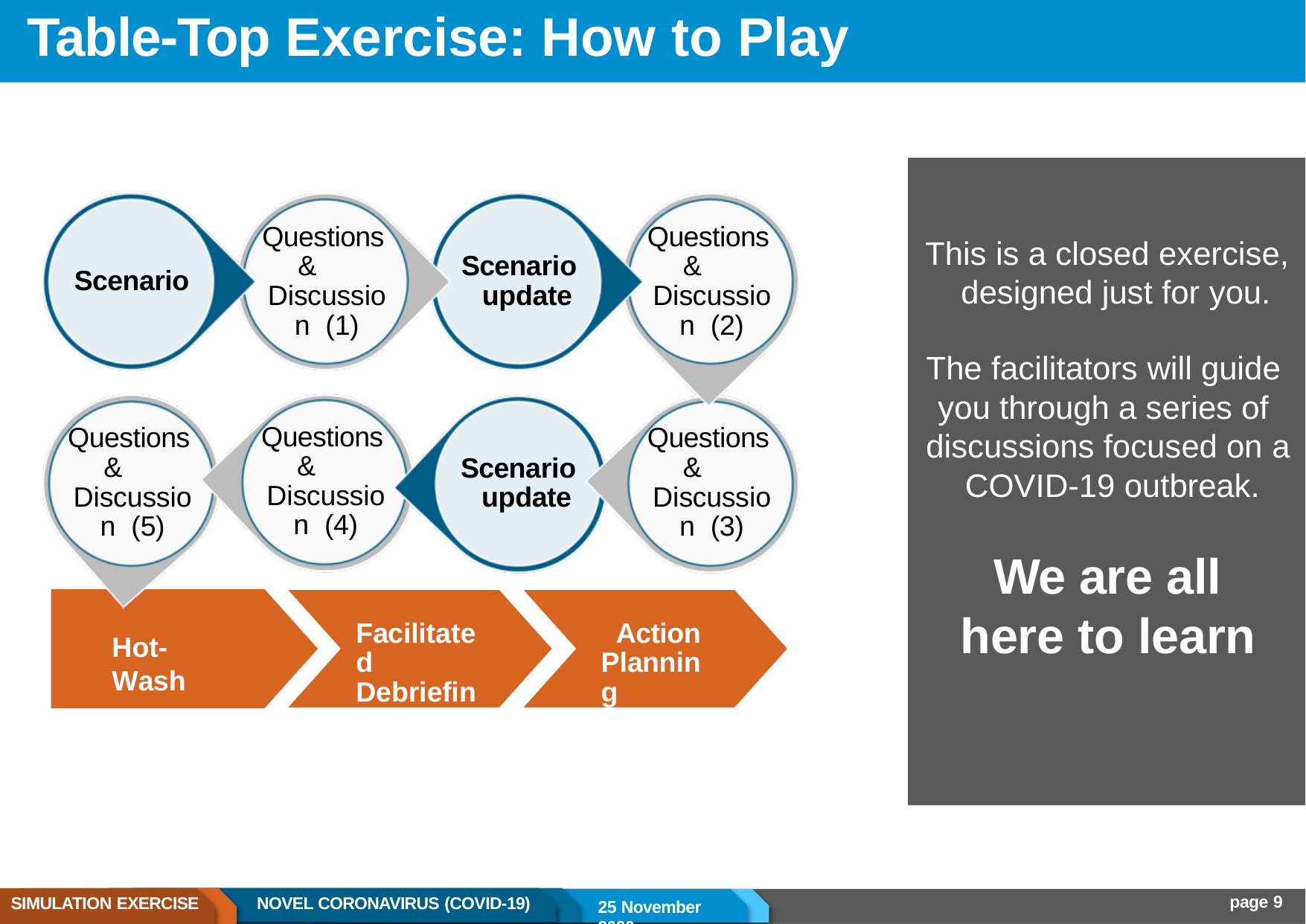

# Table-Top Exercise: How to Play

Questions  &      Discussion  (1)
Questions  &      Discussion  (2)
This is a closed exercise,  designed just for you.
Scenario  update
Scenario
The facilitators will guide  you through a series of  discussions focused on a  COVID-19 outbreak.
Questions  &      Discussion  (4)
Questions  &      Discussion  (5)
Questions  &      Discussion  (3)
Scenario  update
We are all  here to learn

Facilitated  Debriefing
Action  Planning
Hot-Wash

page 9
SIMULATION EXERCISE
NOVEL CORONAVIRUS (COVID-19)
25 November 2020